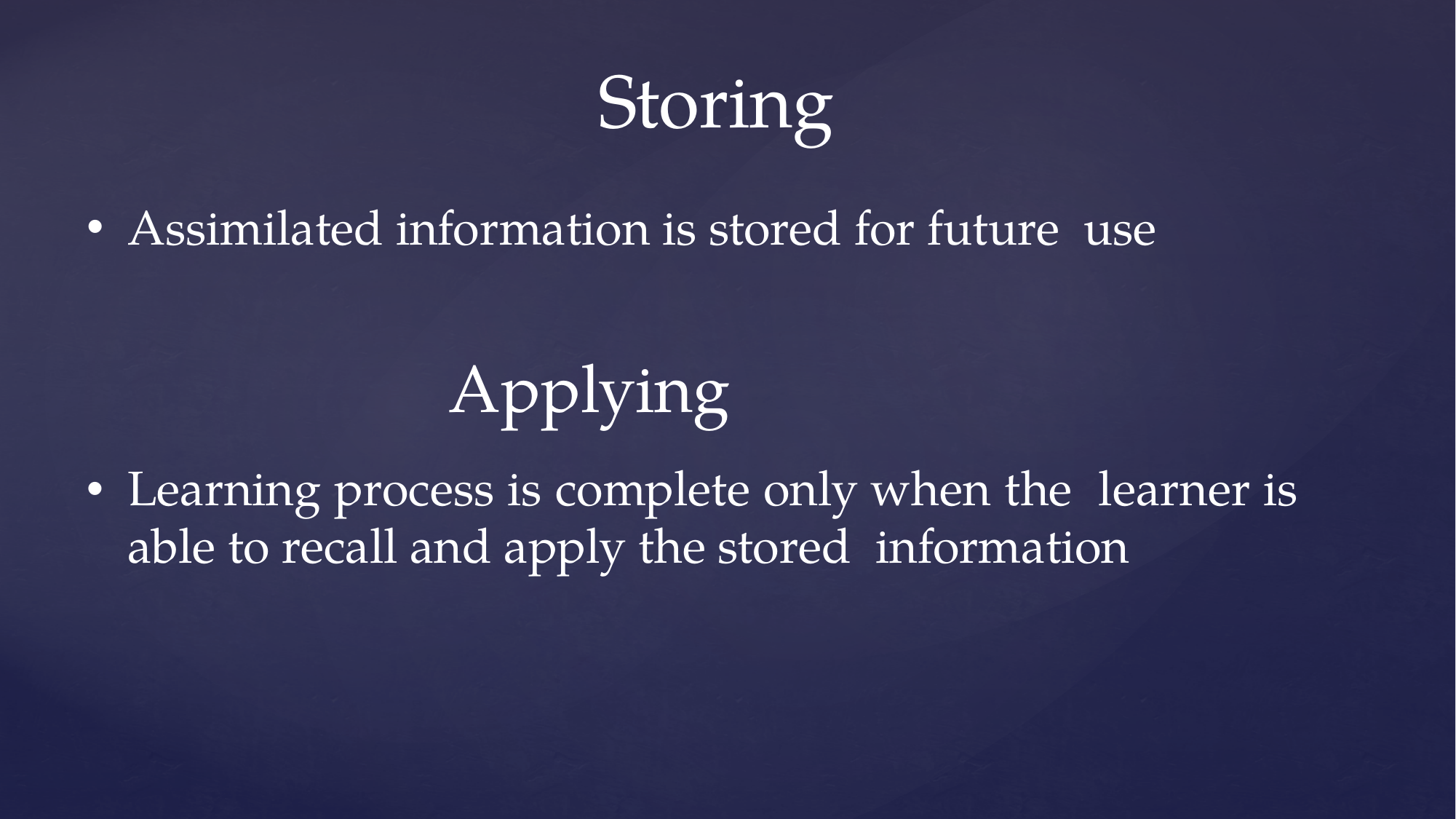

# Storing
Assimilated information is stored for future  use

Applying
Learning process is complete only when the  learner is able to recall and apply the stored  information